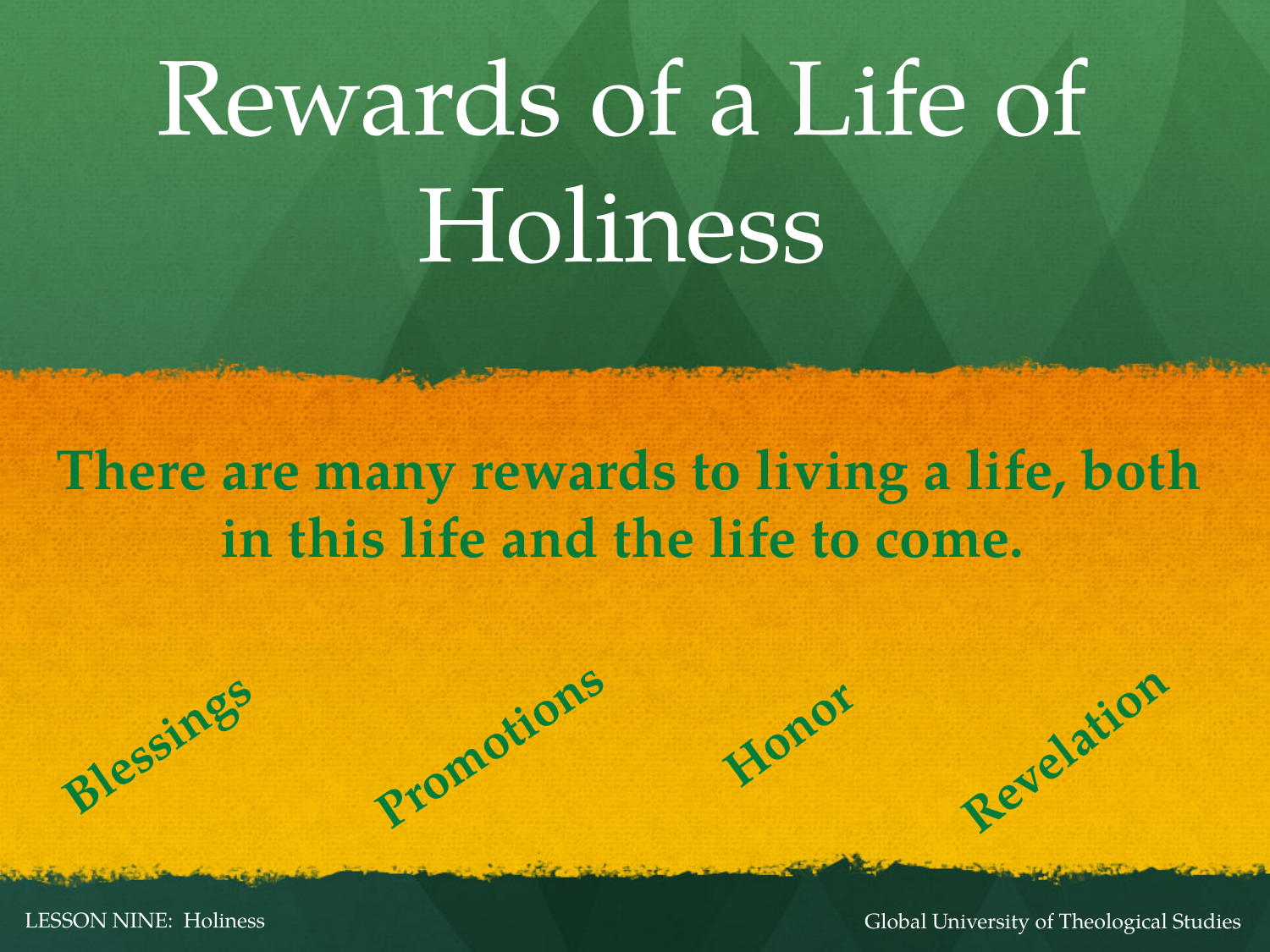

Rewards of a Life of Holiness
There are many rewards to living a life, both in this life and the life to come.
Honor
Blessings
Promotions
Revelation
Global University of Theological Studies
LESSON NINE:  Holiness